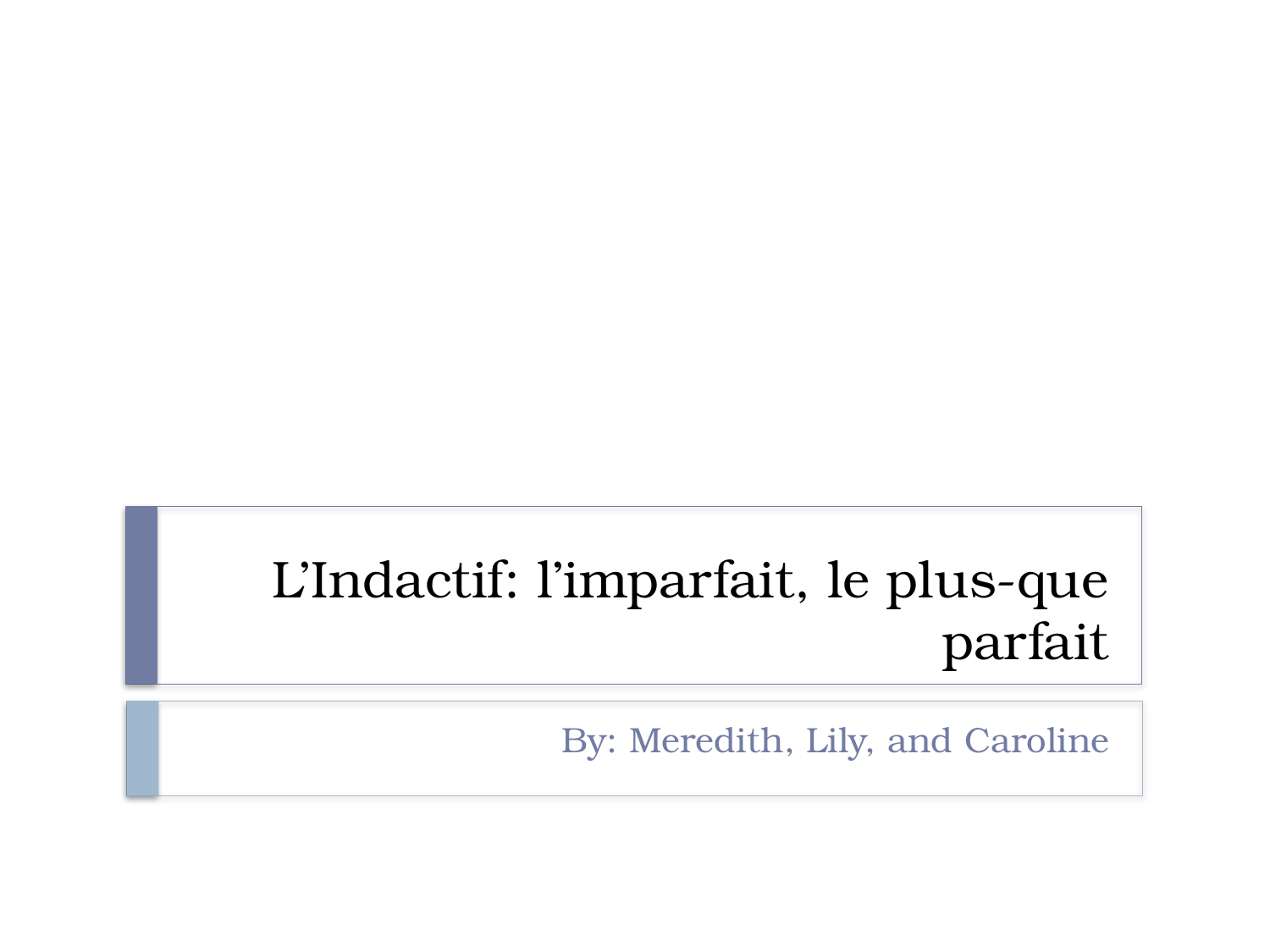

# L’Indactif: l’imparfait, le plus-que parfait
By: Meredith, Lily, and Caroline